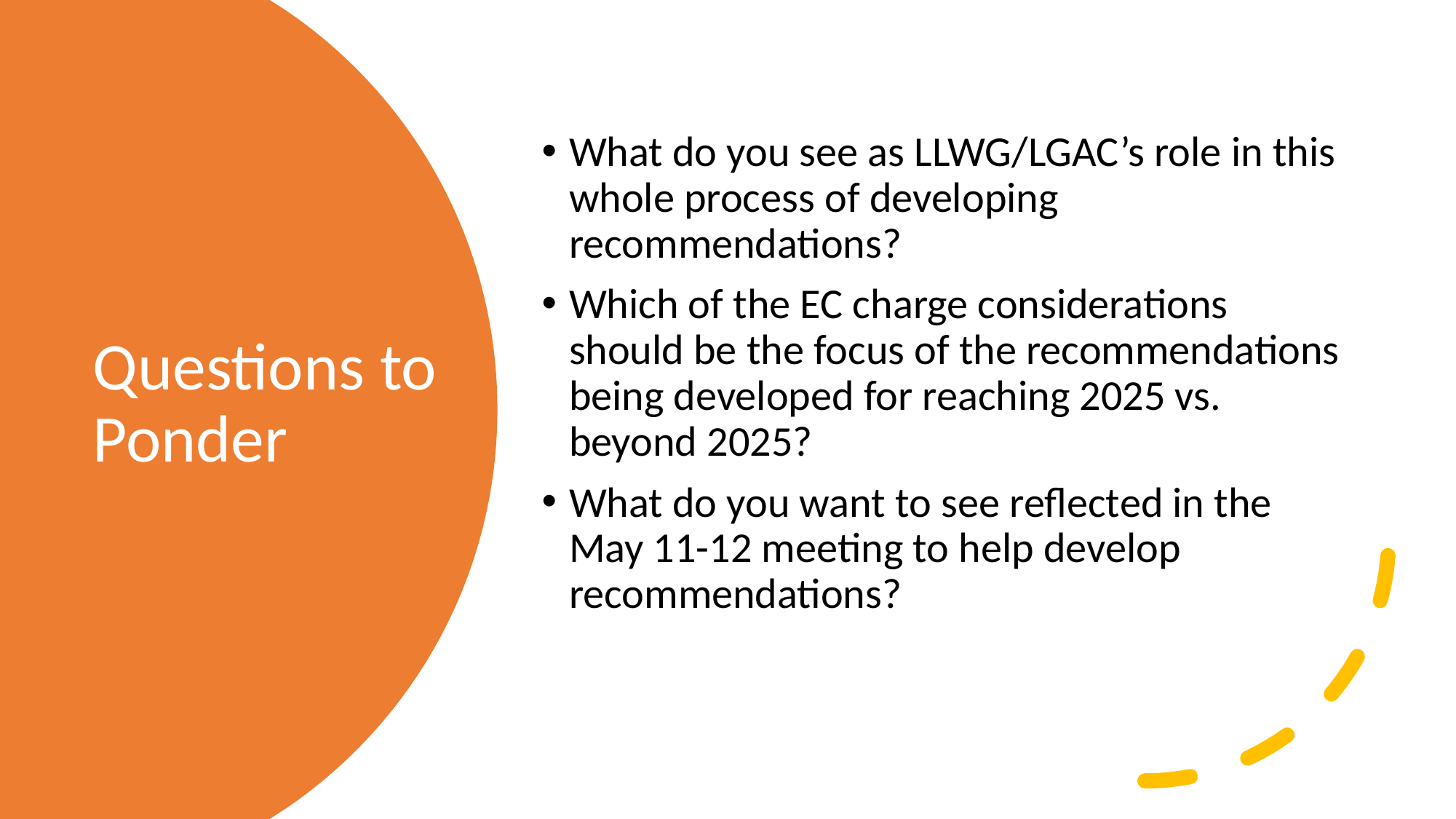

What do you see as LLWG/LGAC’s role in this whole process of developing recommendations?
Which of the EC charge considerations should be the focus of the recommendations being developed for reaching 2025 vs. beyond 2025?
What do you want to see reflected in the May 11-12 meeting to help develop recommendations?

# Questions to Ponder